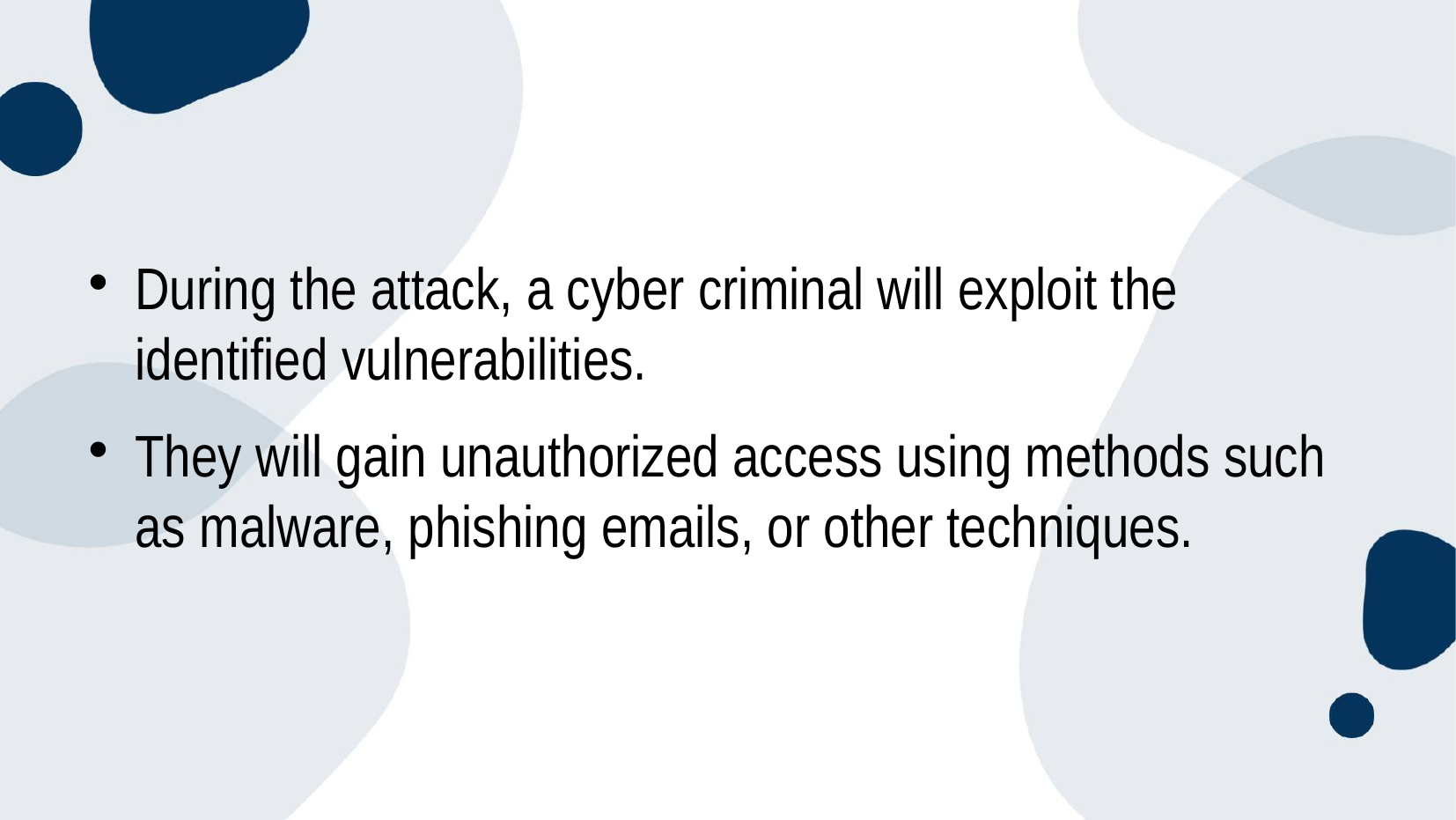

#
During the attack, a cyber criminal will exploit the identified vulnerabilities.
They will gain unauthorized access using methods such as malware, phishing emails, or other techniques.